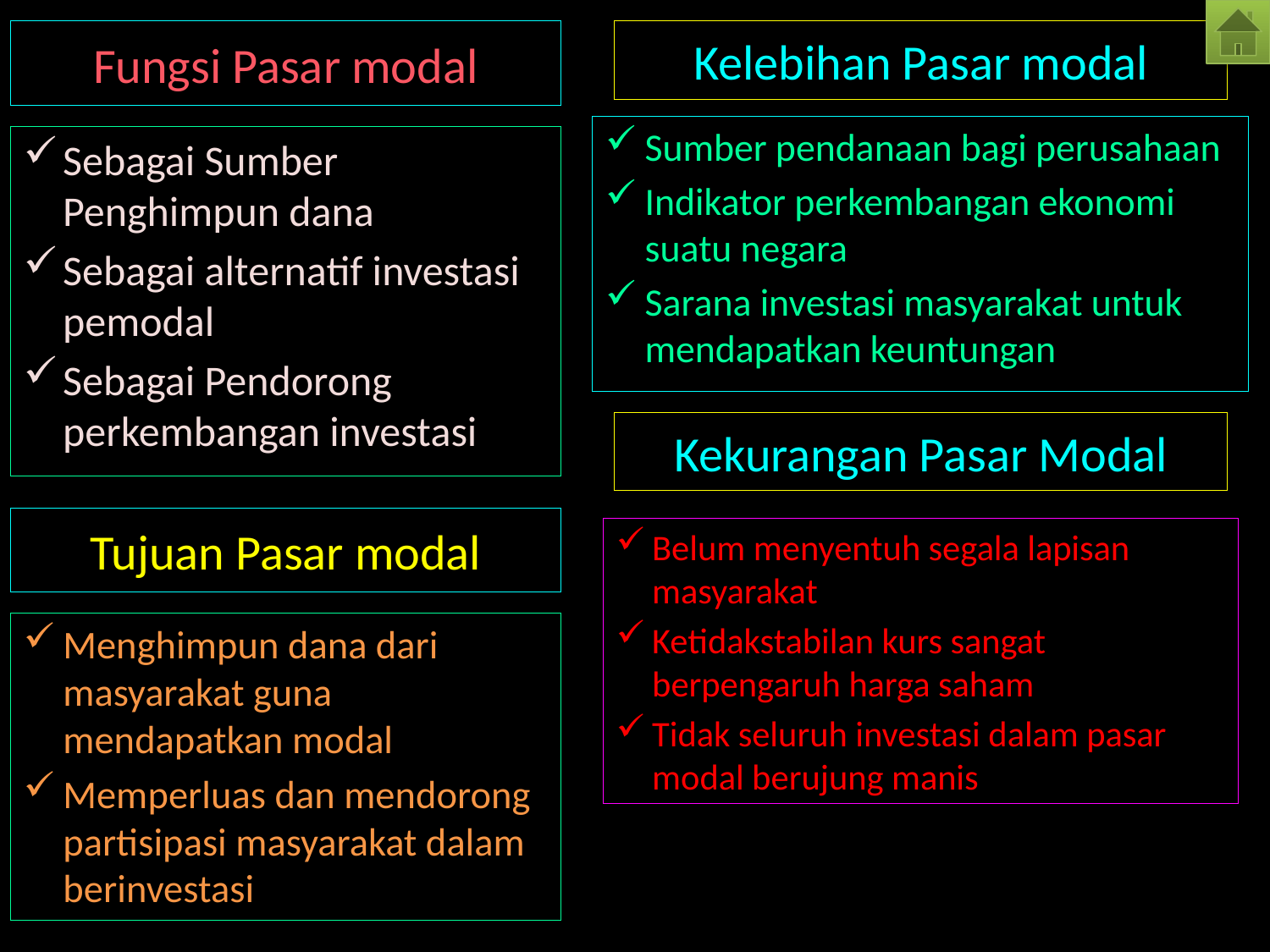

# Fungsi Pasar modal
Kelebihan Pasar modal
Sumber pendanaan bagi perusahaan
Indikator perkembangan ekonomi suatu negara
Sarana investasi masyarakat untuk mendapatkan keuntungan
Sebagai Sumber Penghimpun dana
Sebagai alternatif investasi pemodal
Sebagai Pendorong perkembangan investasi
Kekurangan Pasar Modal
Tujuan Pasar modal
Belum menyentuh segala lapisan masyarakat
Ketidakstabilan kurs sangat berpengaruh harga saham
Tidak seluruh investasi dalam pasar modal berujung manis
Menghimpun dana dari masyarakat guna mendapatkan modal
Memperluas dan mendorong partisipasi masyarakat dalam berinvestasi